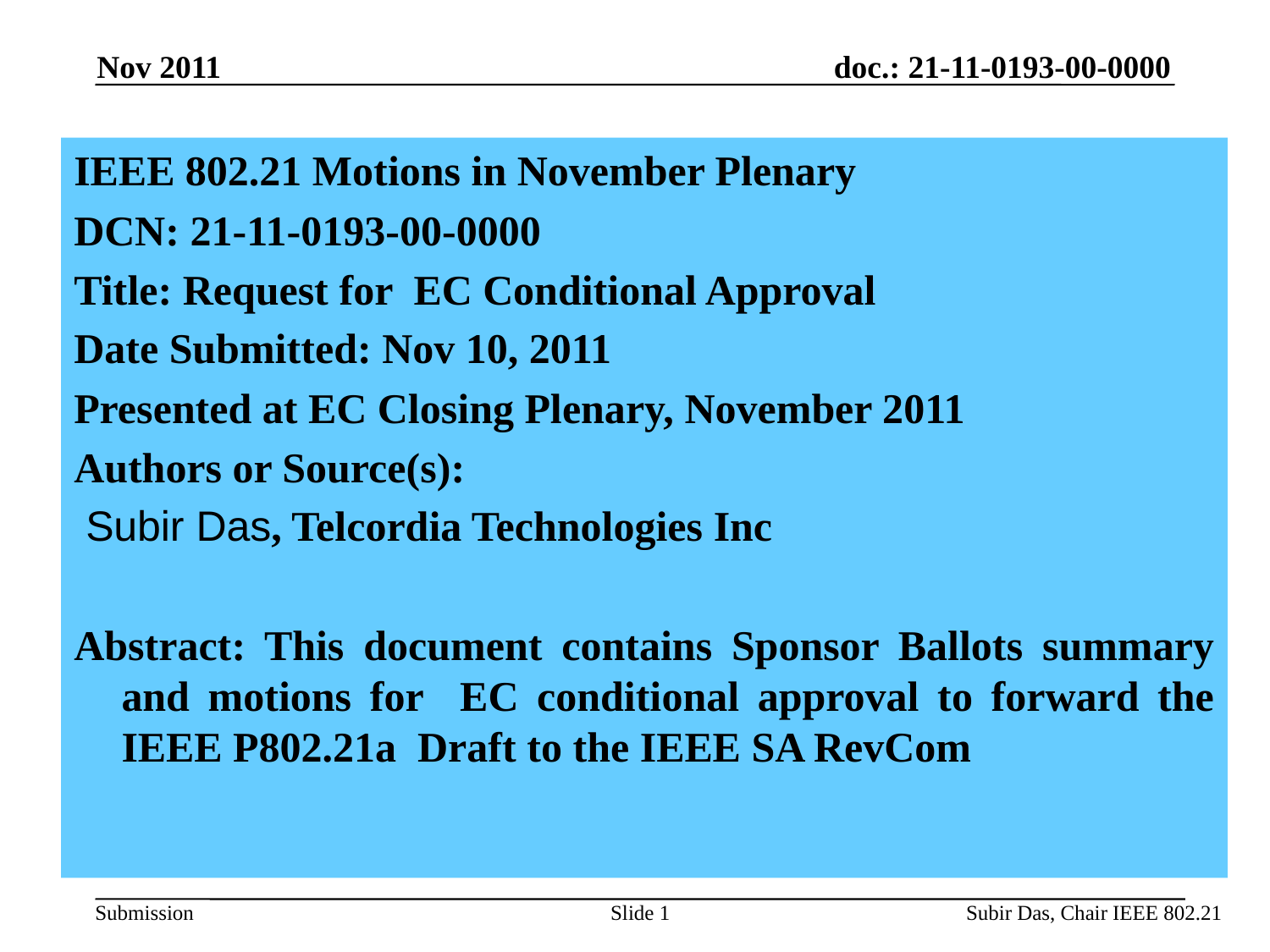

Nov 2011
IEEE 802.21 Motions in November Plenary
DCN: 21-11-0193-00-0000
Title: Request for  EC Conditional Approval
Date Submitted: Nov 10, 2011
Presented at EC Closing Plenary, November 2011
Authors or Source(s):
 Subir Das, Telcordia Technologies Inc

Abstract: This document contains Sponsor Ballots summary and motions for  EC conditional approval to forward the IEEE P802.21a  Draft to the IEEE SA RevCom
1
Subir Das, Chair IEEE 802.21